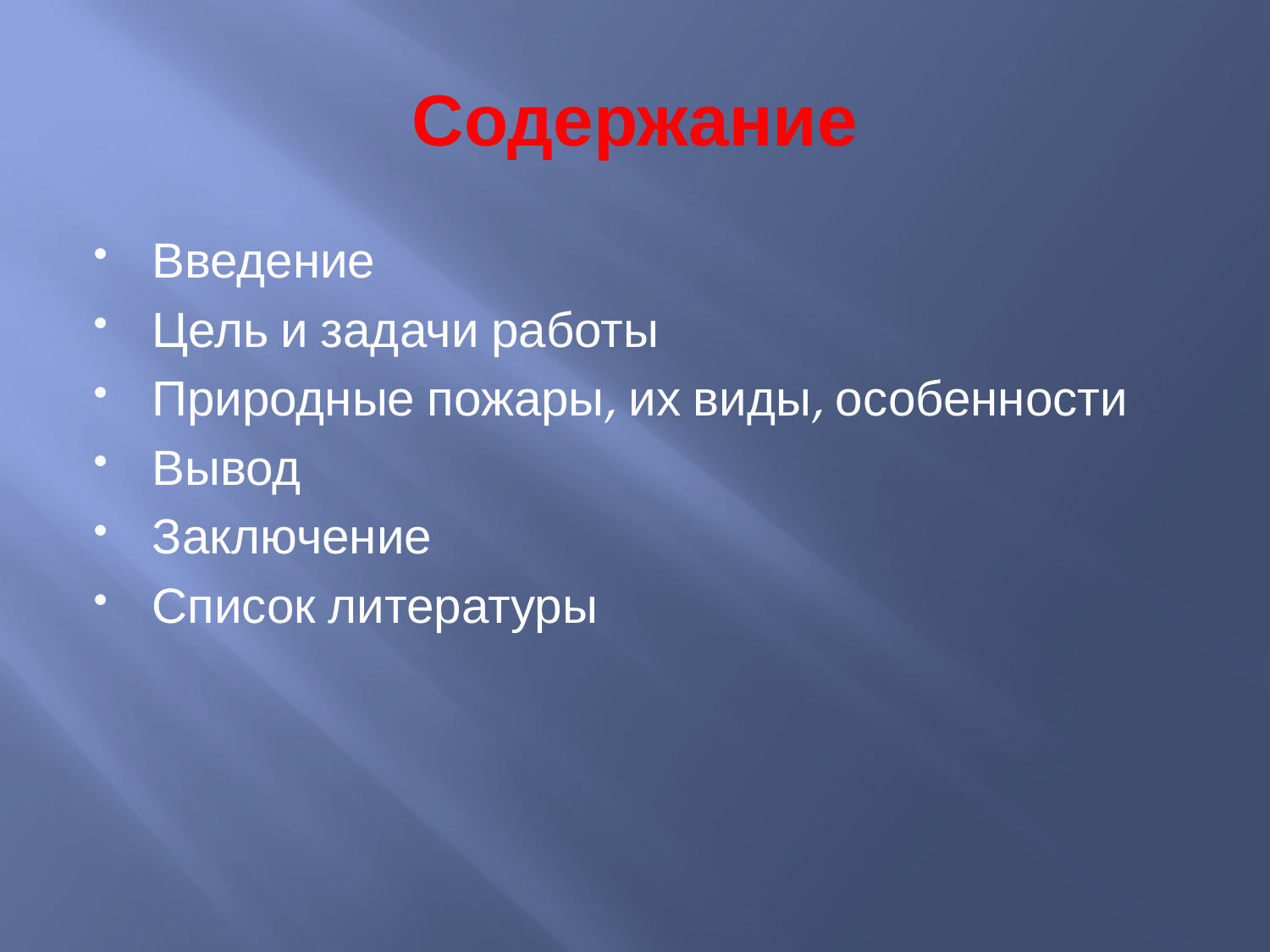

# Содержание
Введение
Цель и задачи работы
Природные пожары, их виды, особенности
Вывод
Заключение
Список литературы